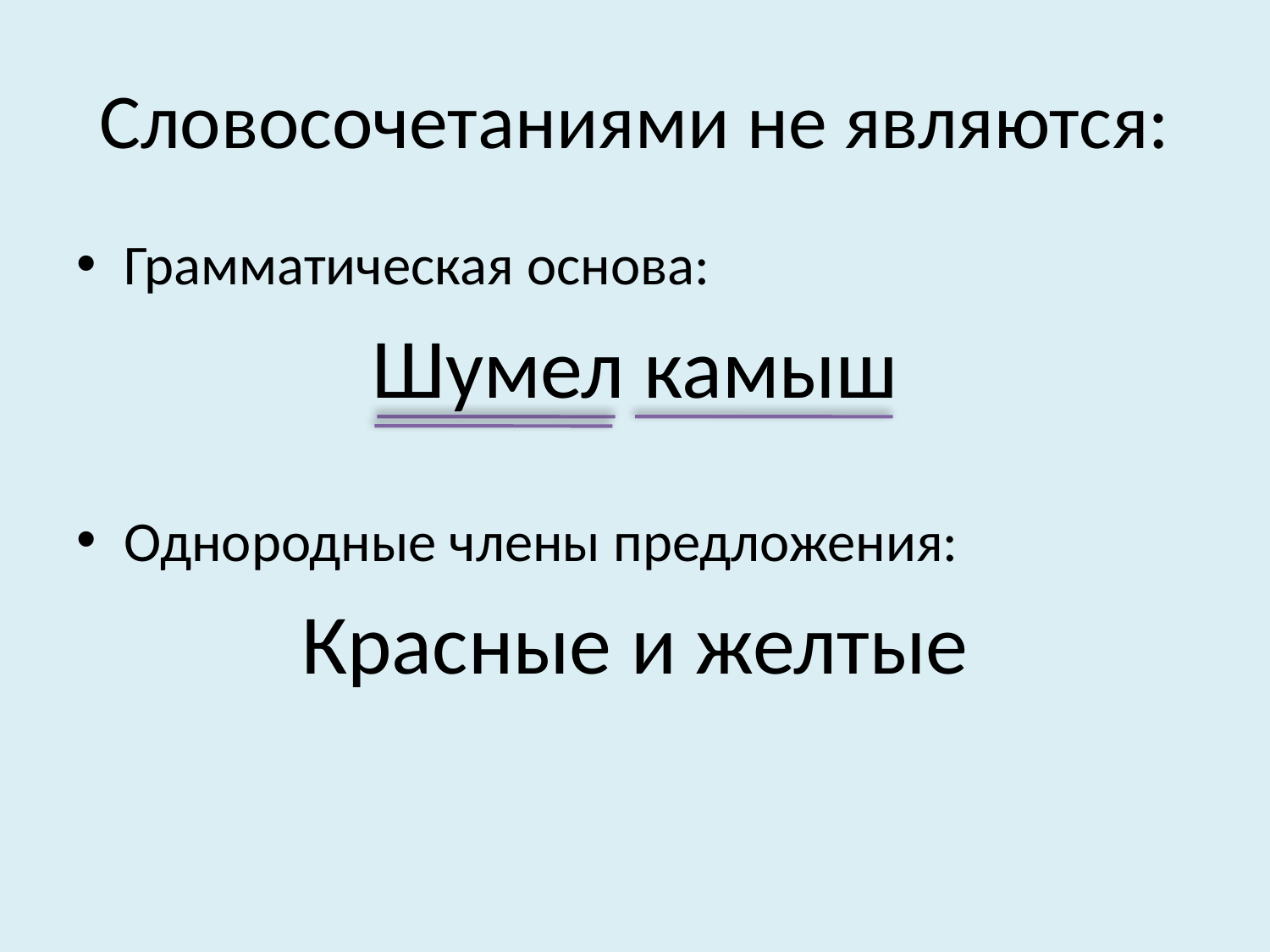

# Словосочетаниями не являются:
Грамматическая основа:
Шумел камыш

Однородные члены предложения:
Красные и желтые